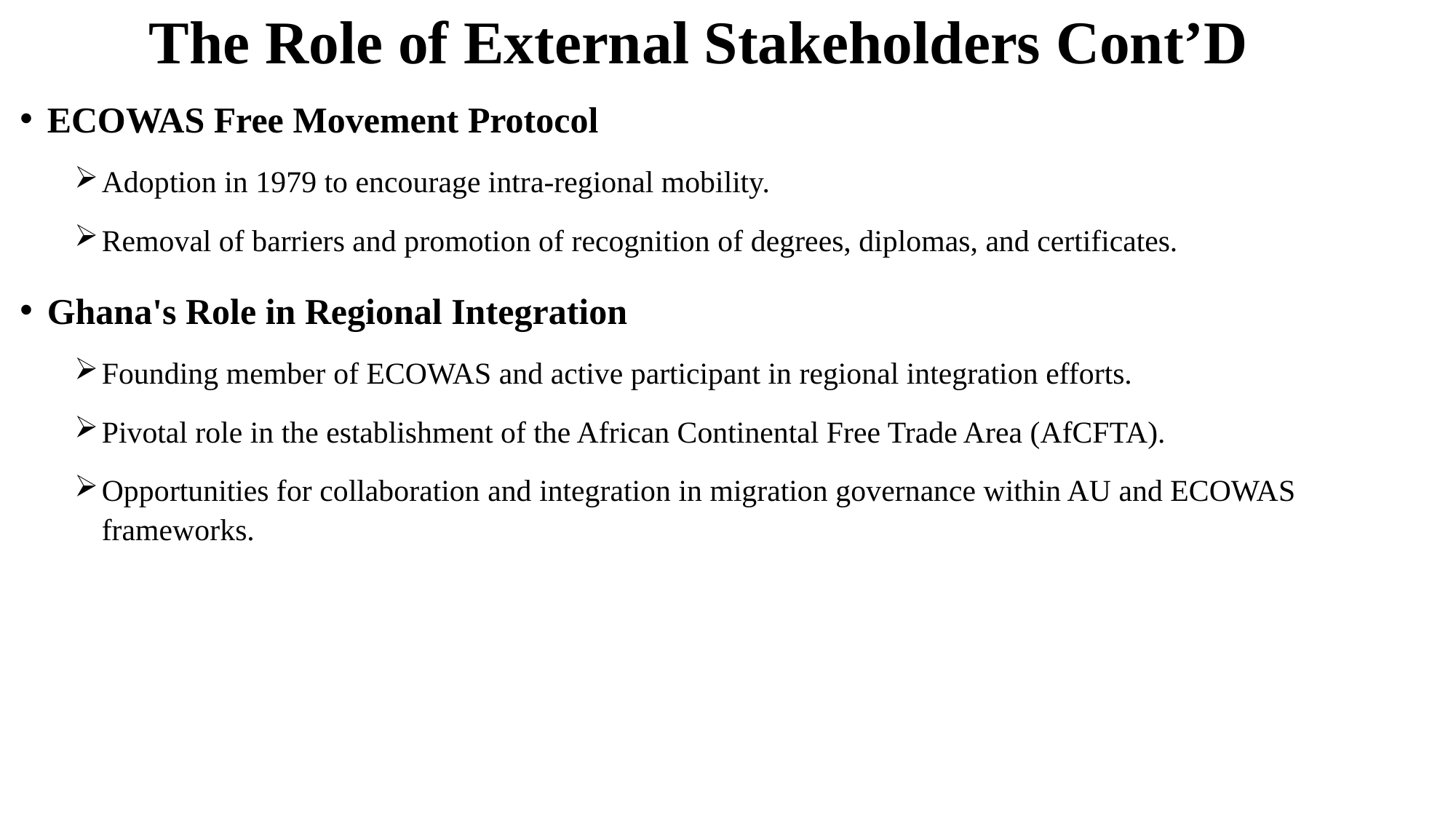

# The Role of External Stakeholders Cont’D
ECOWAS Free Movement Protocol
Adoption in 1979 to encourage intra-regional mobility.
Removal of barriers and promotion of recognition of degrees, diplomas, and certificates.
Ghana's Role in Regional Integration
Founding member of ECOWAS and active participant in regional integration efforts.
Pivotal role in the establishment of the African Continental Free Trade Area (AfCFTA).
Opportunities for collaboration and integration in migration governance within AU and ECOWAS frameworks.